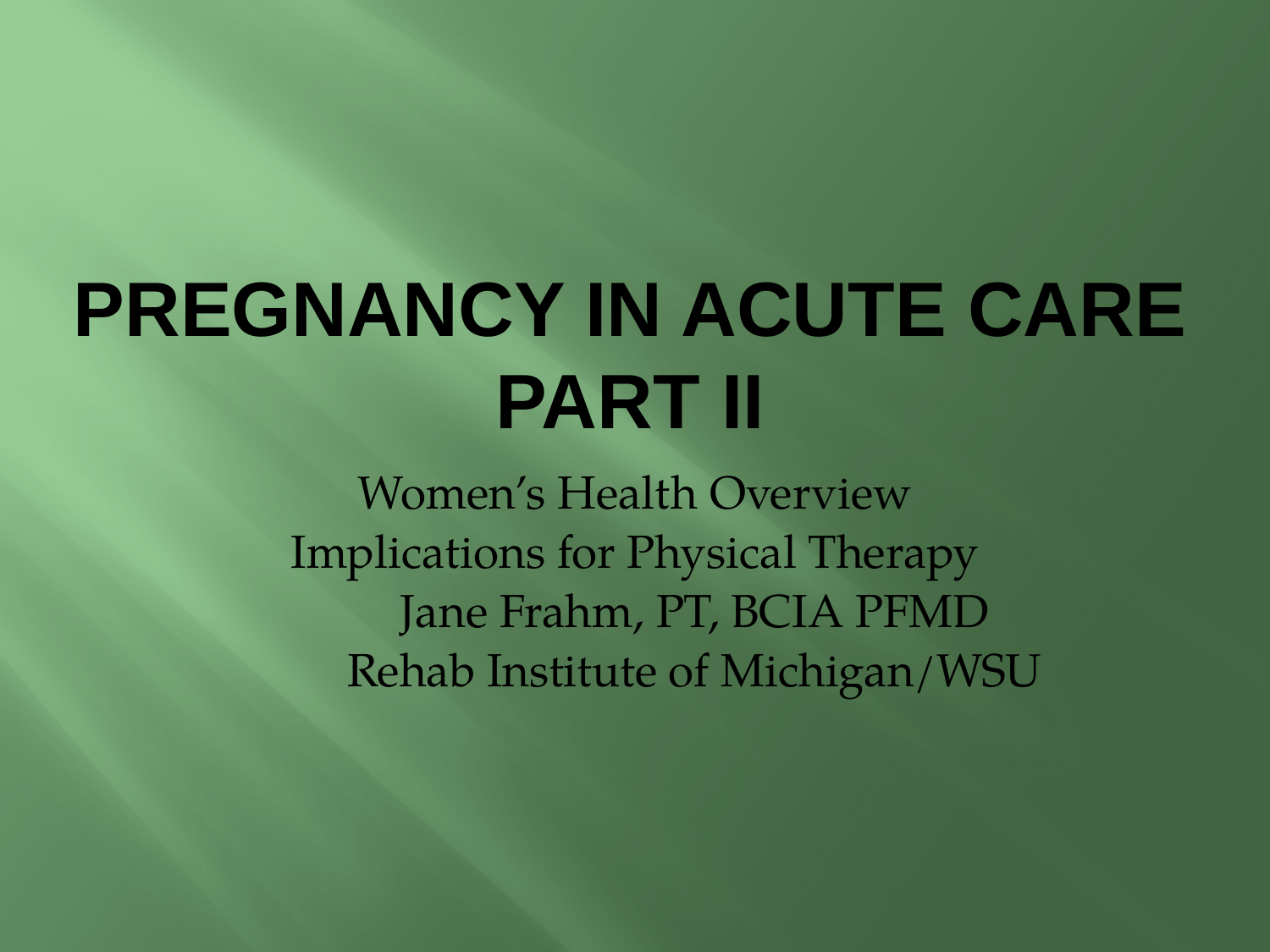

# Pregnancy in Acute Care Part II
Women’s Health Overview
Implications for Physical Therapy
	Jane Frahm, PT, BCIA PFMD
	Rehab Institute of Michigan/WSU